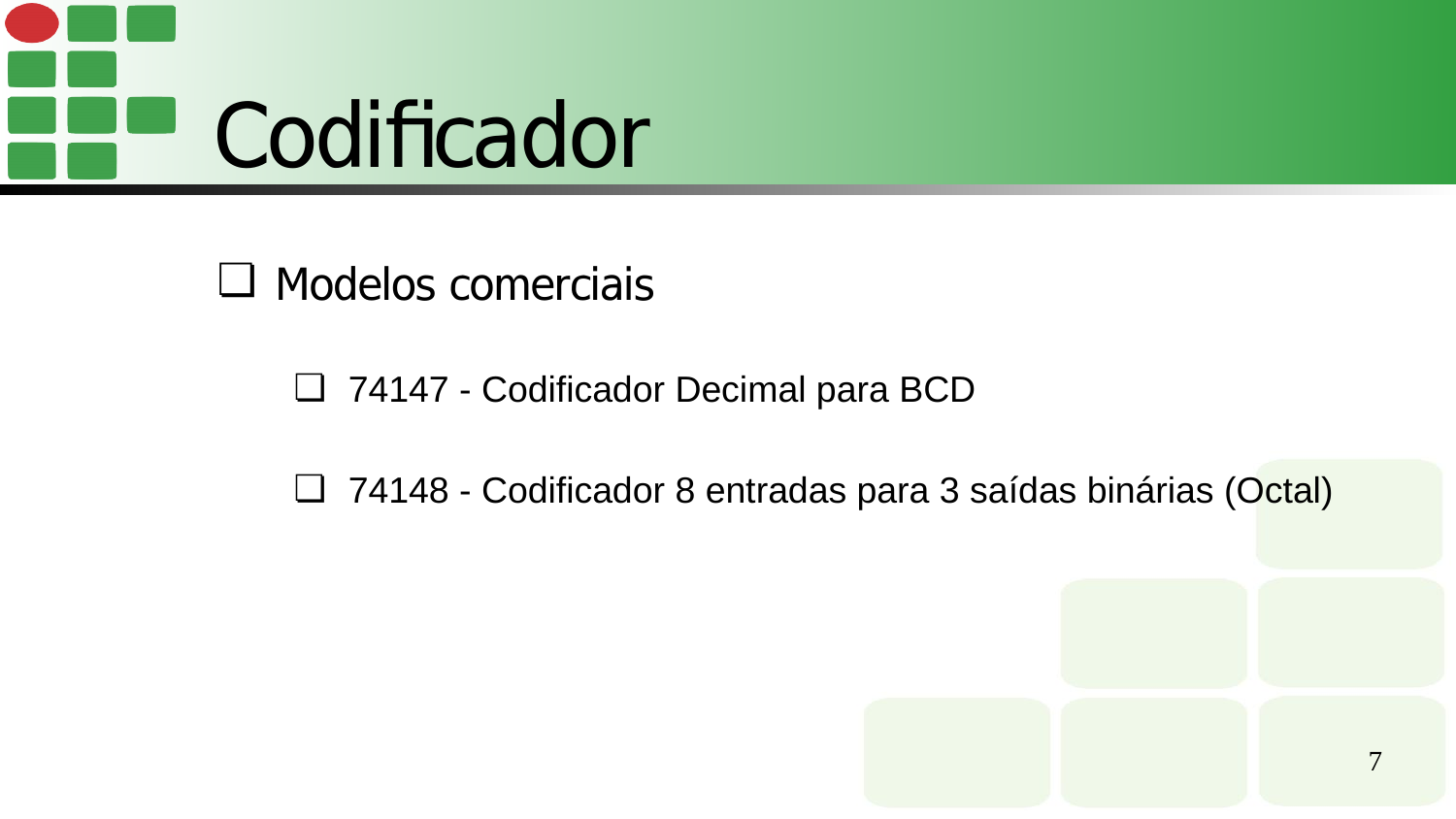

Codificador
Modelos comerciais

74147 - Codificador Decimal para BCD

74148 - Codificador 8 entradas para 3 saídas binárias (Octal)
7